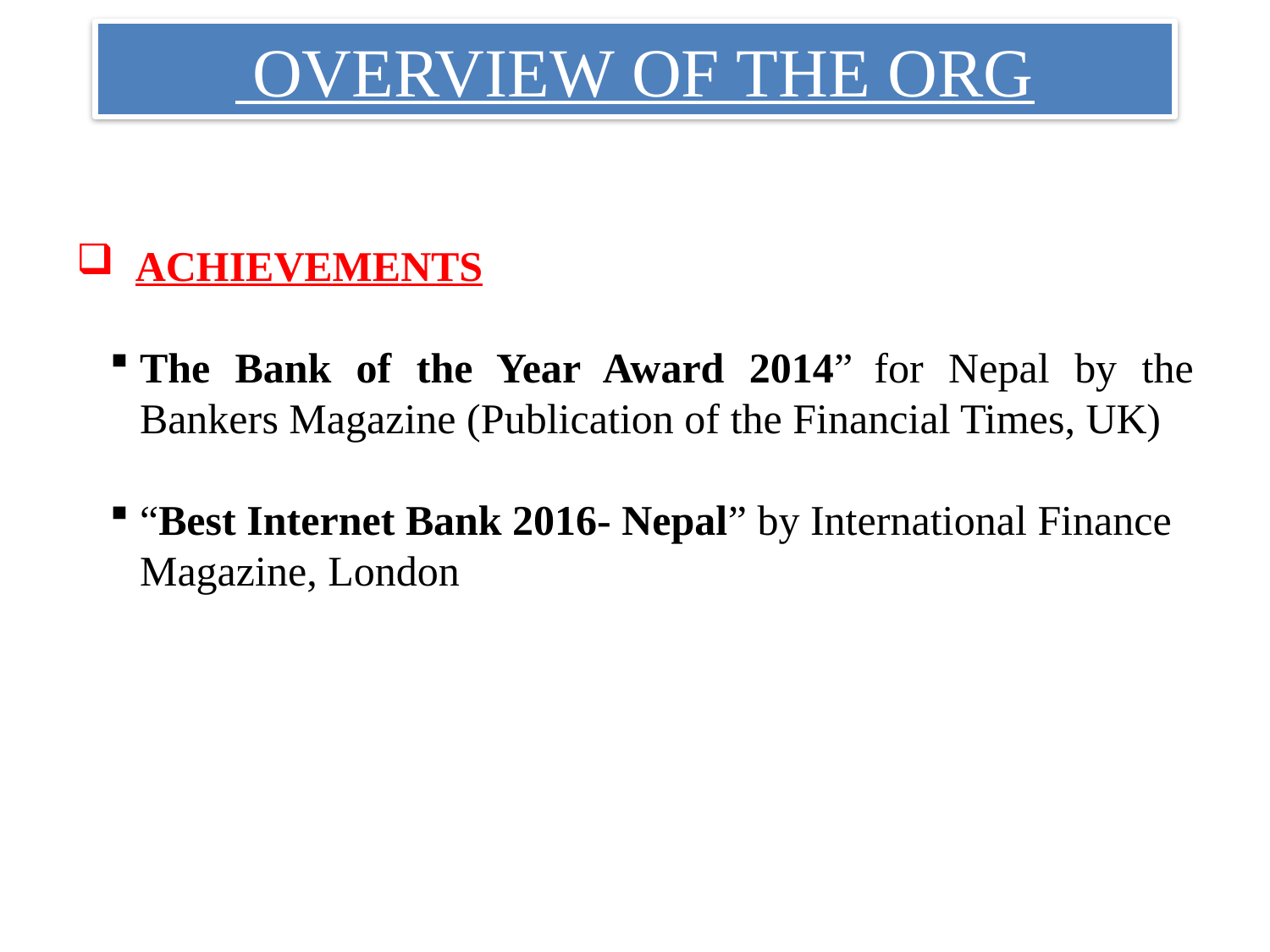

# OVERVIEW OF THE ORG
  ACHIEVEMENTS

The Bank of the Year Award 2014”  for Nepal by the Bankers Magazine (Publication of the Financial Times, UK)

“Best Internet Bank 2016- Nepal” by International Finance Magazine, London